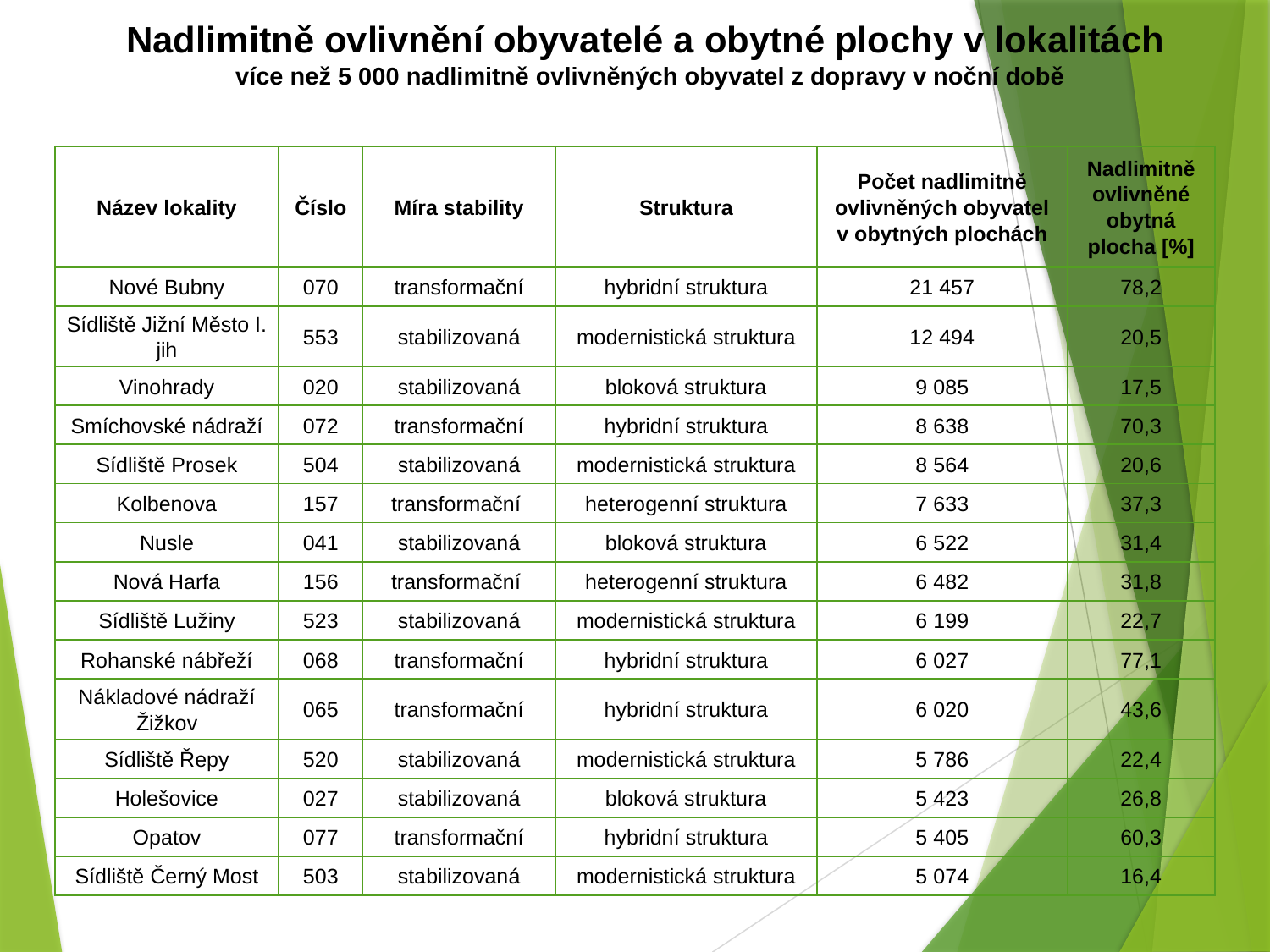

# Nadlimitně ovlivnění obyvatelé a obytné plochy v lokalitách více než 5 000 nadlimitně ovlivněných obyvatel z dopravy v noční době
| Název lokality | Číslo | Míra stability | Struktura | Počet nadlimitně ovlivněných obyvatel v obytných plochách | Nadlimitně ovlivněné obytná plocha [%] |
| --- | --- | --- | --- | --- | --- |
| Nové Bubny | 070 | transformační | hybridní struktura | 21 457 | 78,2 |
| Sídliště Jižní Město I. jih | 553 | stabilizovaná | modernistická struktura | 12 494 | 20,5 |
| Vinohrady | 020 | stabilizovaná | bloková struktura | 9 085 | 17,5 |
| Smíchovské nádraží | 072 | transformační | hybridní struktura | 8 638 | 70,3 |
| Sídliště Prosek | 504 | stabilizovaná | modernistická struktura | 8 564 | 20,6 |
| Kolbenova | 157 | transformační | heterogenní struktura | 7 633 | 37,3 |
| Nusle | 041 | stabilizovaná | bloková struktura | 6 522 | 31,4 |
| Nová Harfa | 156 | transformační | heterogenní struktura | 6 482 | 31,8 |
| Sídliště Lužiny | 523 | stabilizovaná | modernistická struktura | 6 199 | 22,7 |
| Rohanské nábřeží | 068 | transformační | hybridní struktura | 6 027 | 77,1 |
| Nákladové nádraží Žižkov | 065 | transformační | hybridní struktura | 6 020 | 43,6 |
| Sídliště Řepy | 520 | stabilizovaná | modernistická struktura | 5 786 | 22,4 |
| Holešovice | 027 | stabilizovaná | bloková struktura | 5 423 | 26,8 |
| Opatov | 077 | transformační | hybridní struktura | 5 405 | 60,3 |
| Sídliště Černý Most | 503 | stabilizovaná | modernistická struktura | 5 074 | 16,4 |